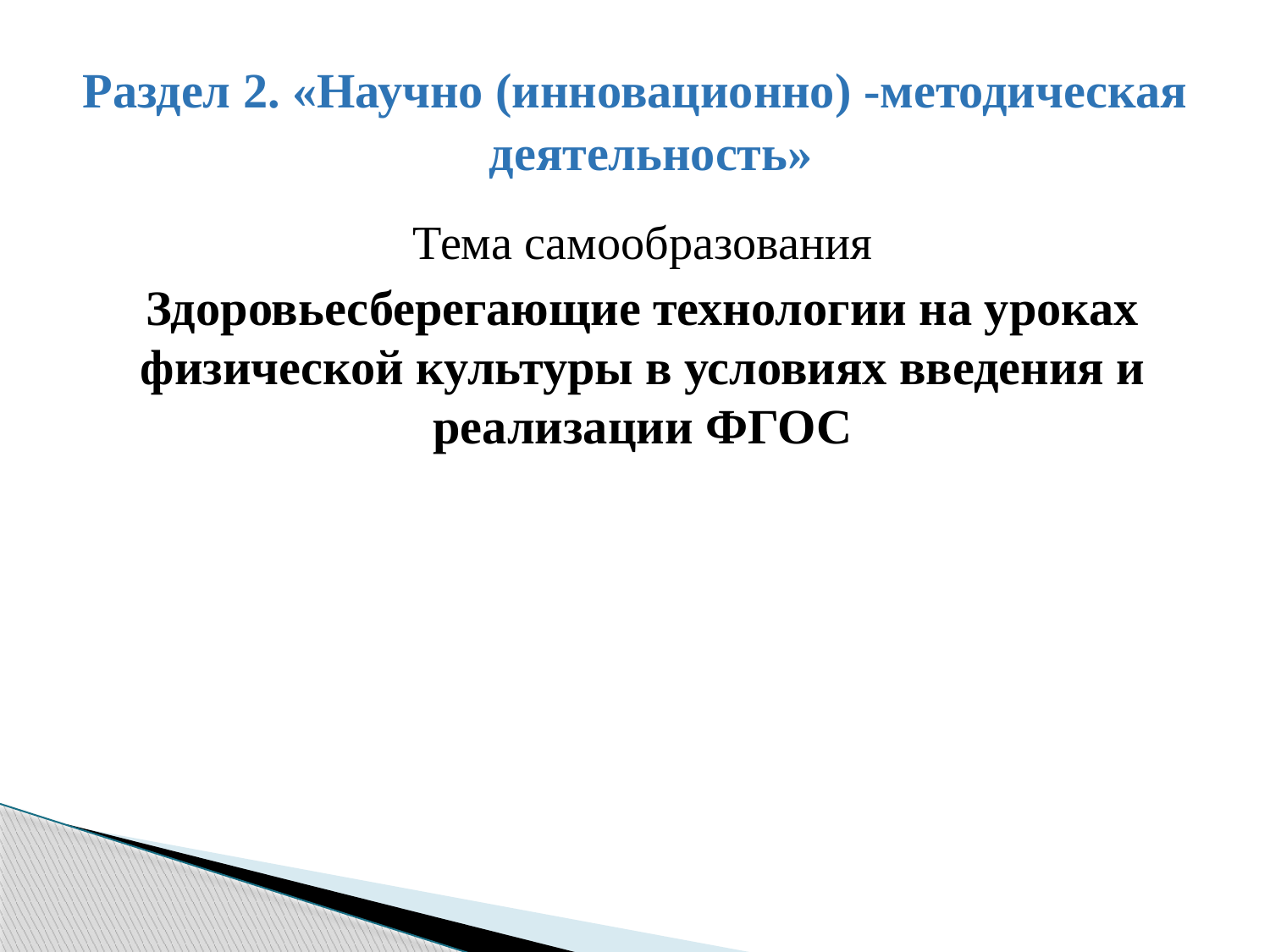

# Раздел 2. «Научно (инновационно) -методическая деятельность»
Тема самообразования
Здоровьесберегающие технологии на уроках физической культуры в условиях введения и реализации ФГОС